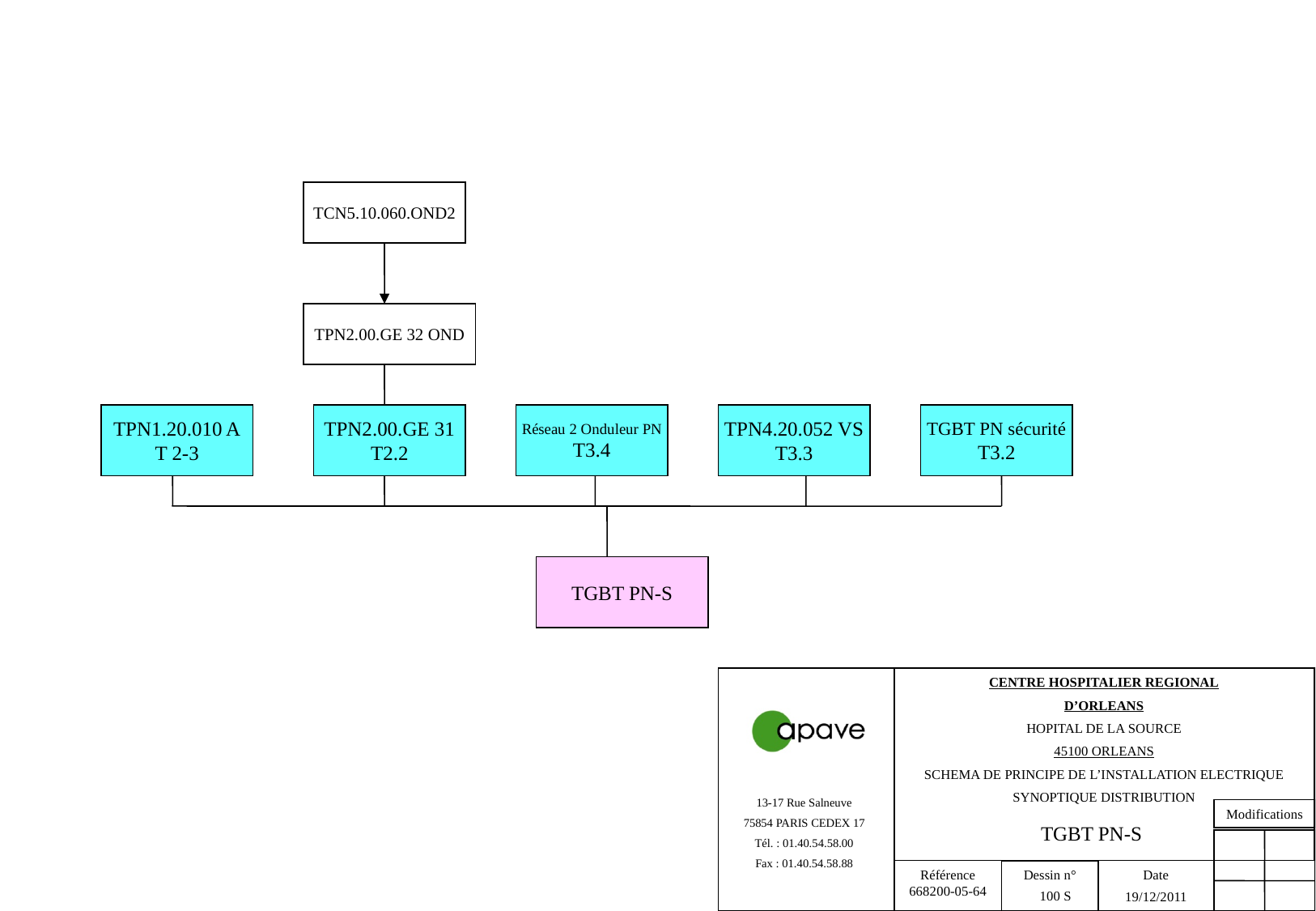

TCN5.10.060.OND2

TPN2.00.GE 32 OND

TPN1.20.010 A
T 2-3
TPN2.00.GE 31
T2.2
Réseau 2 Onduleur PN
T3.4
TPN4.20.052 VS
T3.3
TGBT PN sécurité
T3.2

TGBT PN-S
TGBT PN-S
100 S
19/12/2011